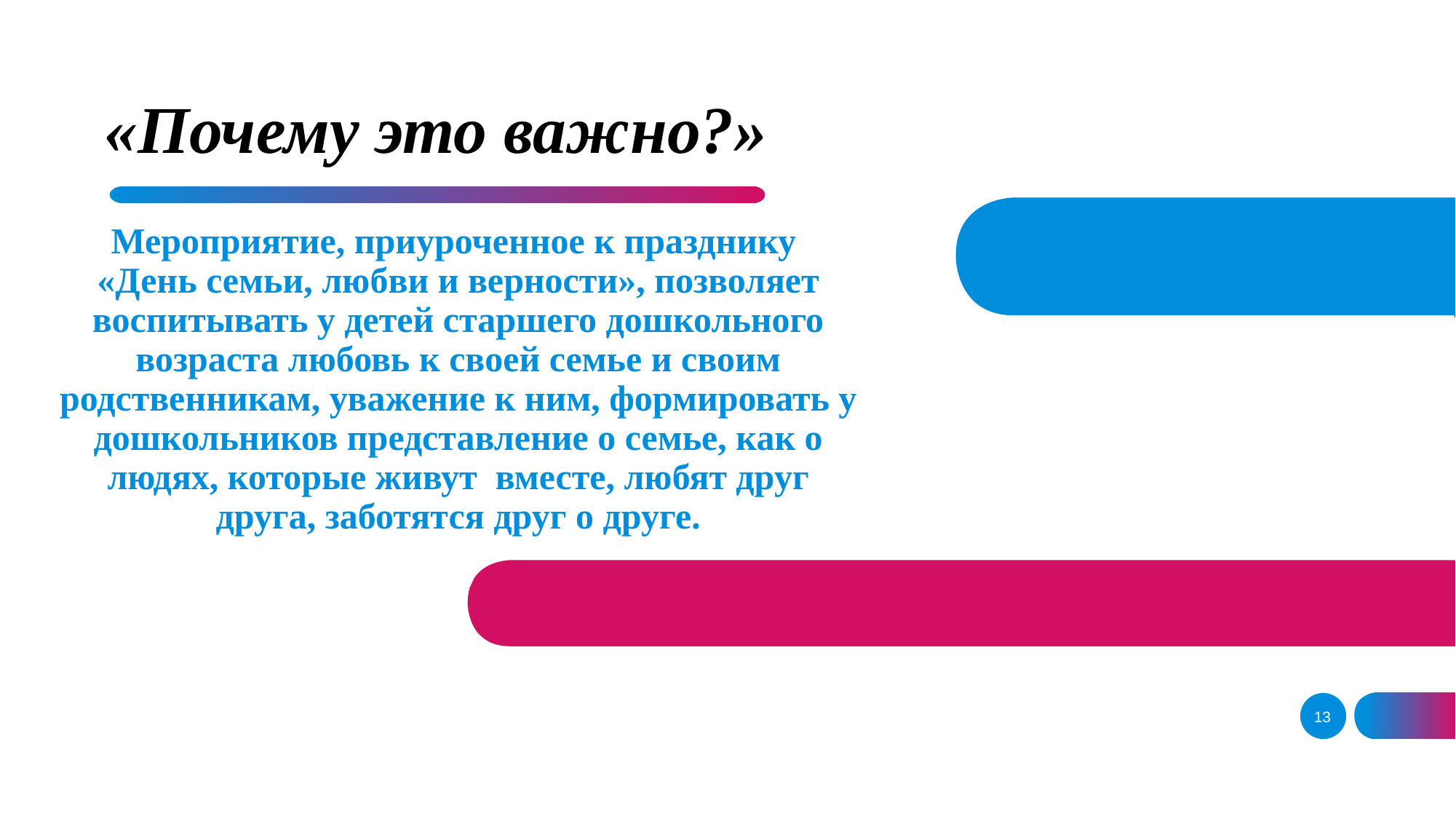

# «Почему это важно?»
Мероприятие, приуроченное к празднику
«День семьи, любви и верности», позволяет воспитывать у детей старшего дошкольного возраста любовь к своей семье и своим родственникам, уважение к ним, формировать у дошкольников представление о семье, как о людях, которые живут  вместе, любят друг друга, заботятся друг о друге.
13